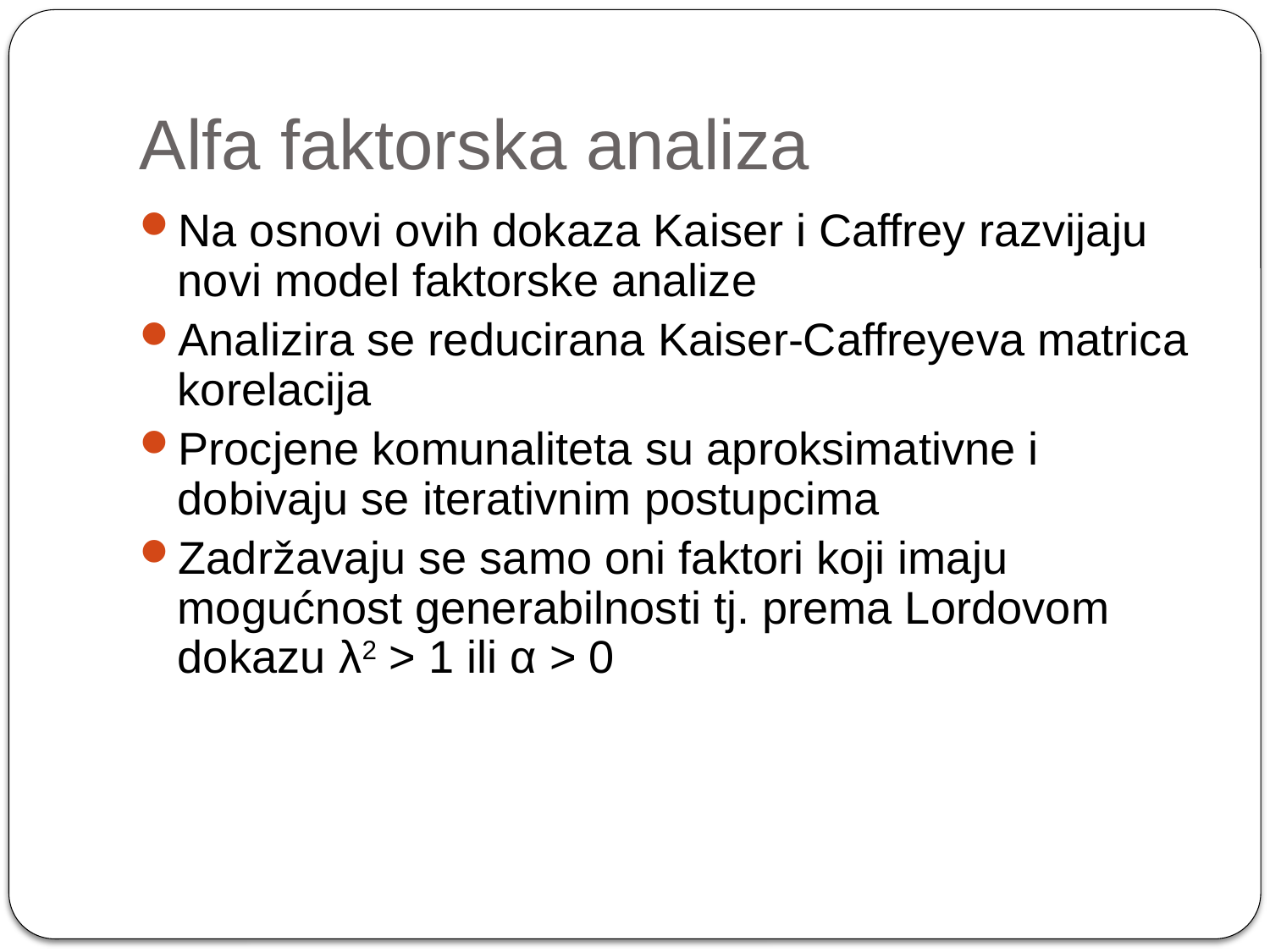

# Alfa faktorska analiza
Na osnovi ovih dokaza Kaiser i Caffrey razvijaju novi model faktorske analize
Analizira se reducirana Kaiser-Caffreyeva matrica korelacija
Procjene komunaliteta su aproksimativne i dobivaju se iterativnim postupcima
Zadržavaju se samo oni faktori koji imaju mogućnost generabilnosti tj. prema Lordovom dokazu λ2 > 1 ili α > 0